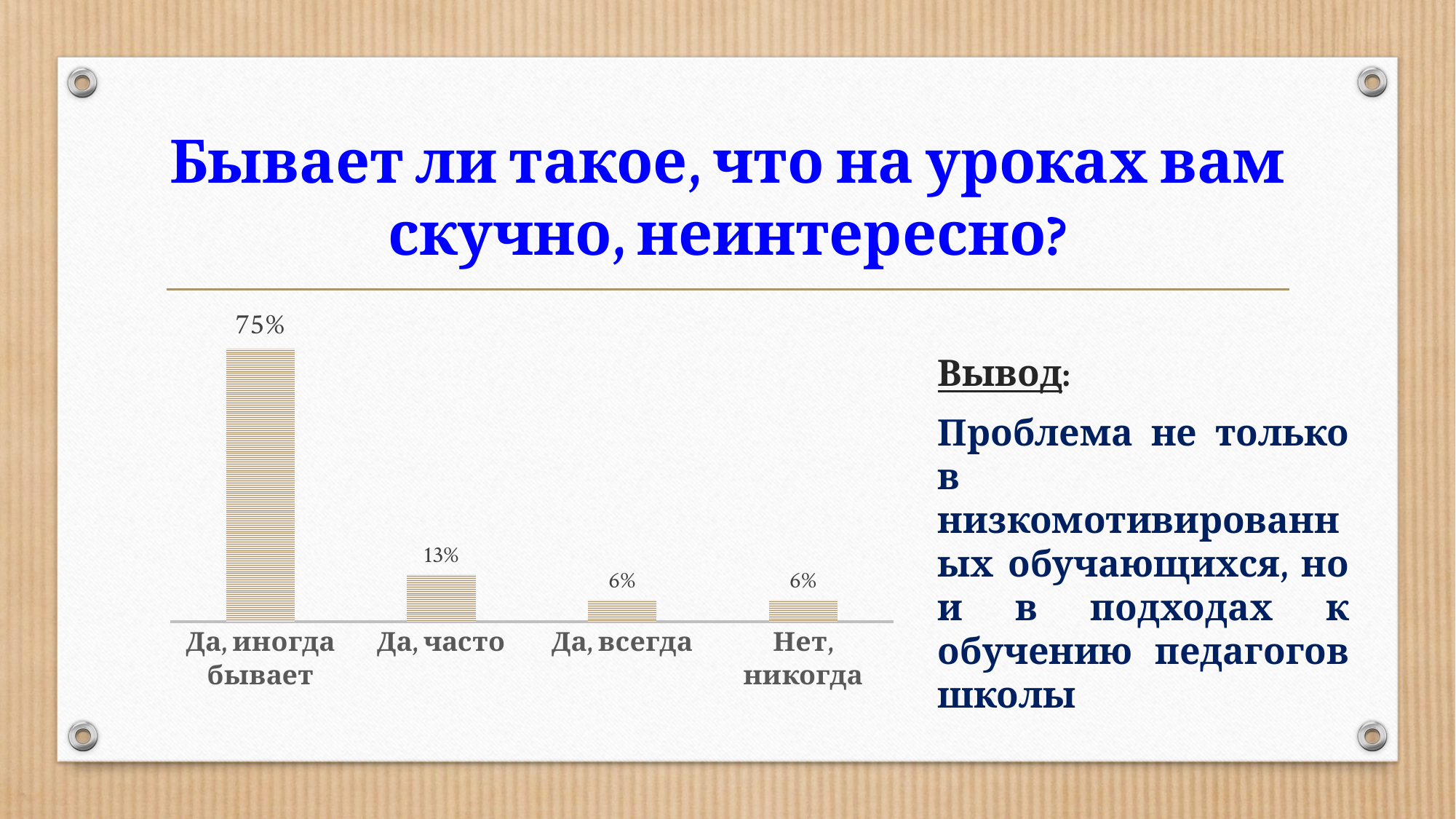

# Бывает ли такое, что на уроках вам скучно, неинтересно?

### Chart

| Category | % опрошенных |
|---|---|
| Да, иногда бывает | 0.7500000000000003 |
| Да, часто | 0.13 |
| Да, всегда | 0.060000000000000026 |
| Нет, никогда | 0.060000000000000026 |
Вывод:
Проблема не только в низкомотивированных обучающихся, но и в подходах к обучению педагогов школы